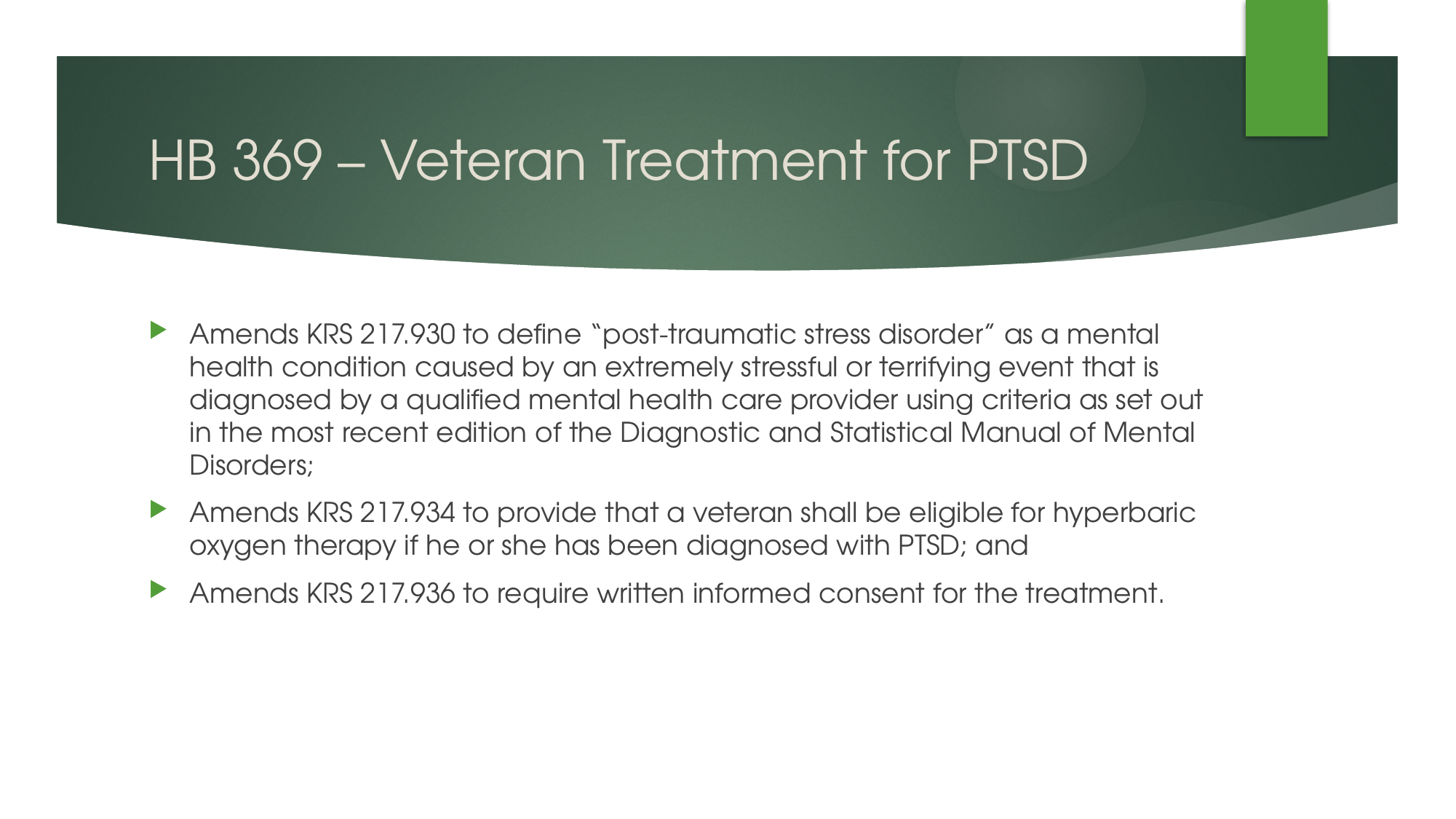

# HB 369 – Veteran Treatment for PTSD
Amends KRS 217.930 to define “post-traumatic stress disorder” as a mental health condition caused by an extremely stressful or terrifying event that is diagnosed by a qualified mental health care provider using criteria as set out in the most recent edition of the Diagnostic and Statistical Manual of Mental Disorders;
Amends KRS 217.934 to provide that a veteran shall be eligible for hyperbaric oxygen therapy if he or she has been diagnosed with PTSD; and
Amends KRS 217.936 to require written informed consent for the treatment.